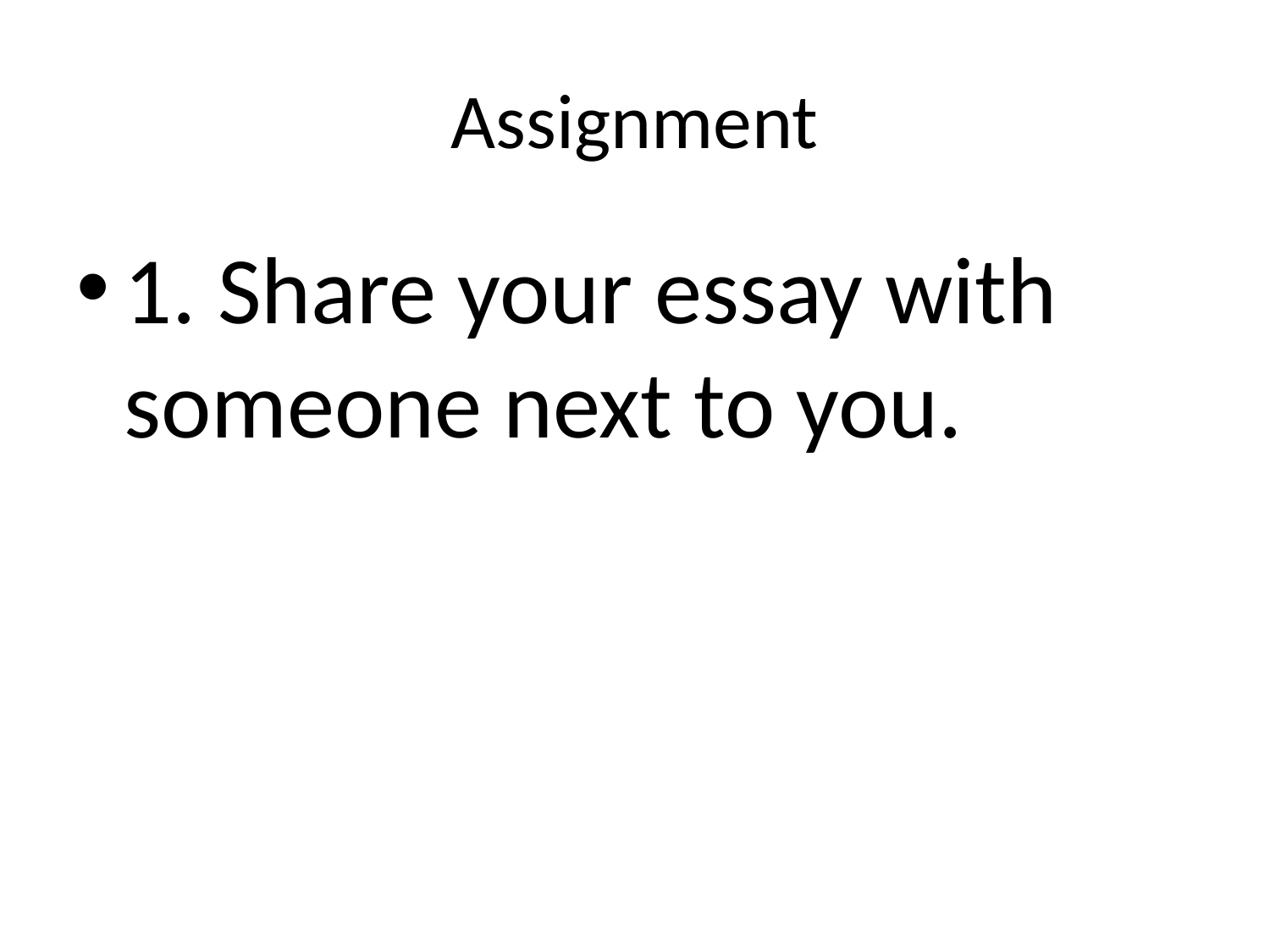

# Assignment
1. Share your essay with someone next to you.